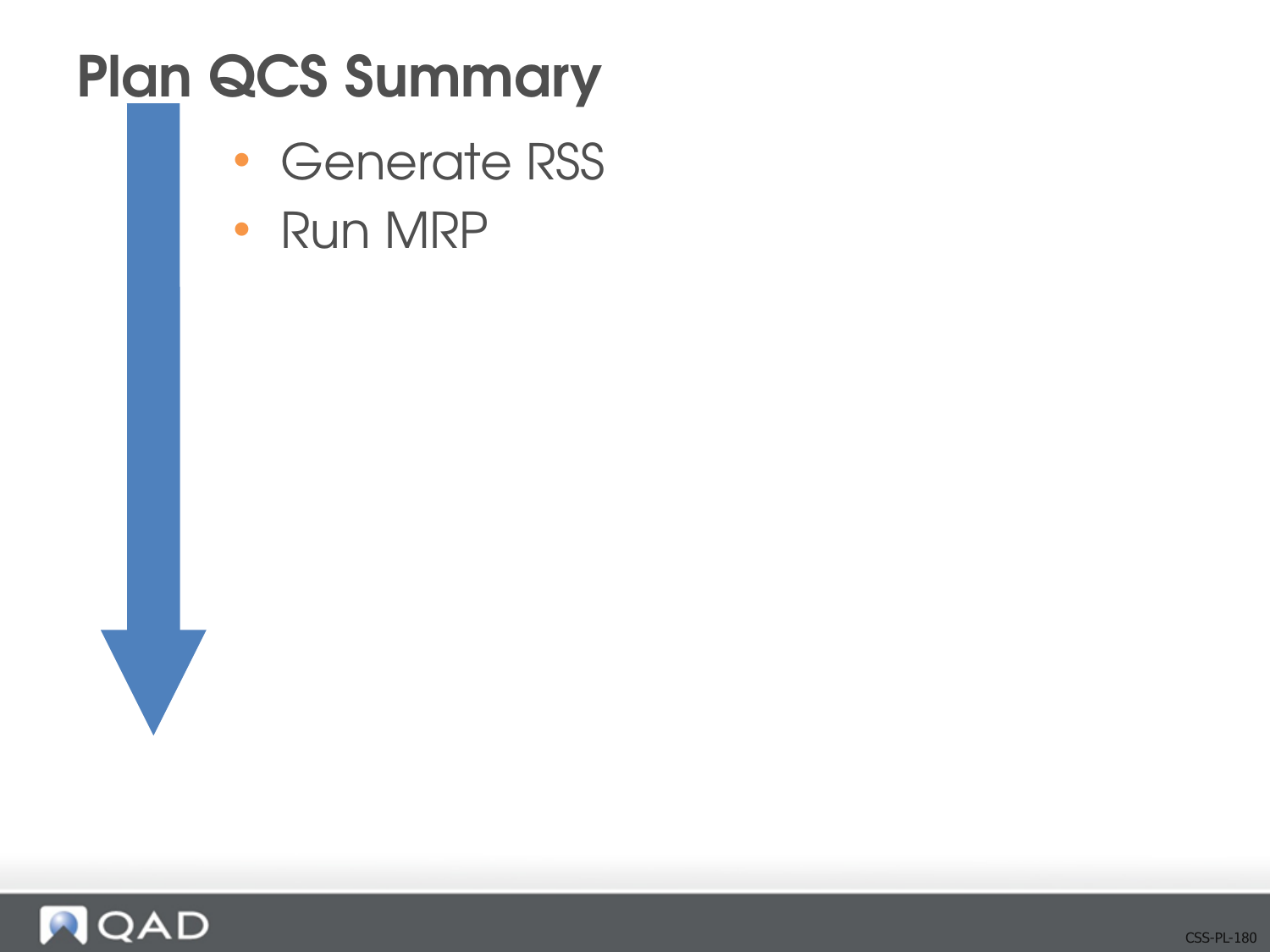

# Plan QCS Summary

Generate RSS
Run MRP

CSS-PL-180